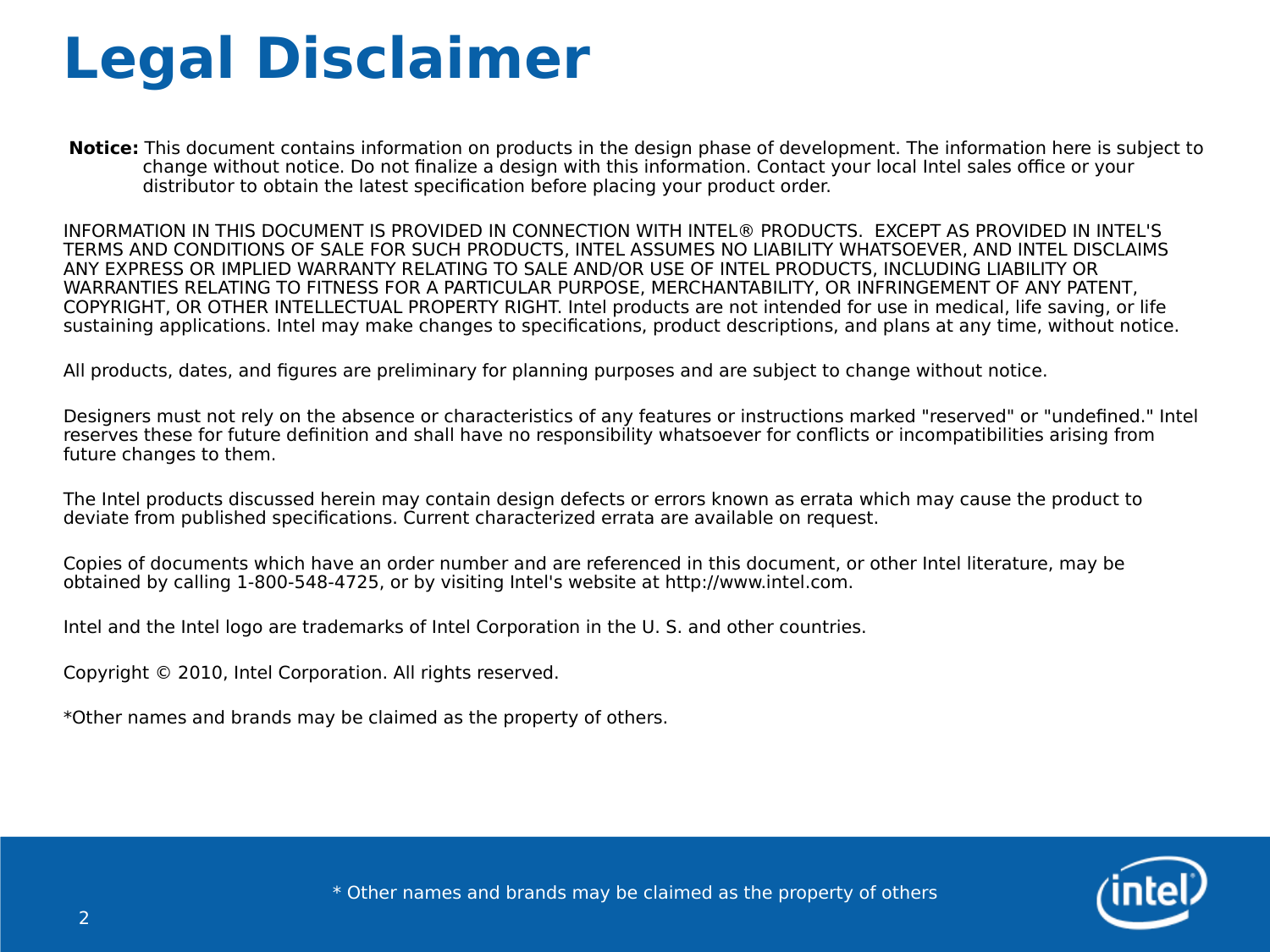

# Legal Disclaimer
 Notice: This document contains information on products in the design phase of development. The information here is subject to change without notice. Do not finalize a design with this information. Contact your local Intel sales office or your distributor to obtain the latest specification before placing your product order.

INFORMATION IN THIS DOCUMENT IS PROVIDED IN CONNECTION WITH INTEL® PRODUCTS.  EXCEPT AS PROVIDED IN INTEL'S TERMS AND CONDITIONS OF SALE FOR SUCH PRODUCTS, INTEL ASSUMES NO LIABILITY WHATSOEVER, AND INTEL DISCLAIMS ANY EXPRESS OR IMPLIED WARRANTY RELATING TO SALE AND/OR USE OF INTEL PRODUCTS, INCLUDING LIABILITY OR WARRANTIES RELATING TO FITNESS FOR A PARTICULAR PURPOSE, MERCHANTABILITY, OR INFRINGEMENT OF ANY PATENT, COPYRIGHT, OR OTHER INTELLECTUAL PROPERTY RIGHT. Intel products are not intended for use in medical, life saving, or life sustaining applications. Intel may make changes to specifications, product descriptions, and plans at any time, without notice.

All products, dates, and figures are preliminary for planning purposes and are subject to change without notice.

Designers must not rely on the absence or characteristics of any features or instructions marked "reserved" or "undefined." Intel reserves these for future definition and shall have no responsibility whatsoever for conflicts or incompatibilities arising from future changes to them.

The Intel products discussed herein may contain design defects or errors known as errata which may cause the product to deviate from published specifications. Current characterized errata are available on request.

Copies of documents which have an order number and are referenced in this document, or other Intel literature, may be obtained by calling 1-800-548-4725, or by visiting Intel's website at http://www.intel.com.

Intel and the Intel logo are trademarks of Intel Corporation in the U. S. and other countries.

Copyright © 2010, Intel Corporation. All rights reserved.

*Other names and brands may be claimed as the property of others.